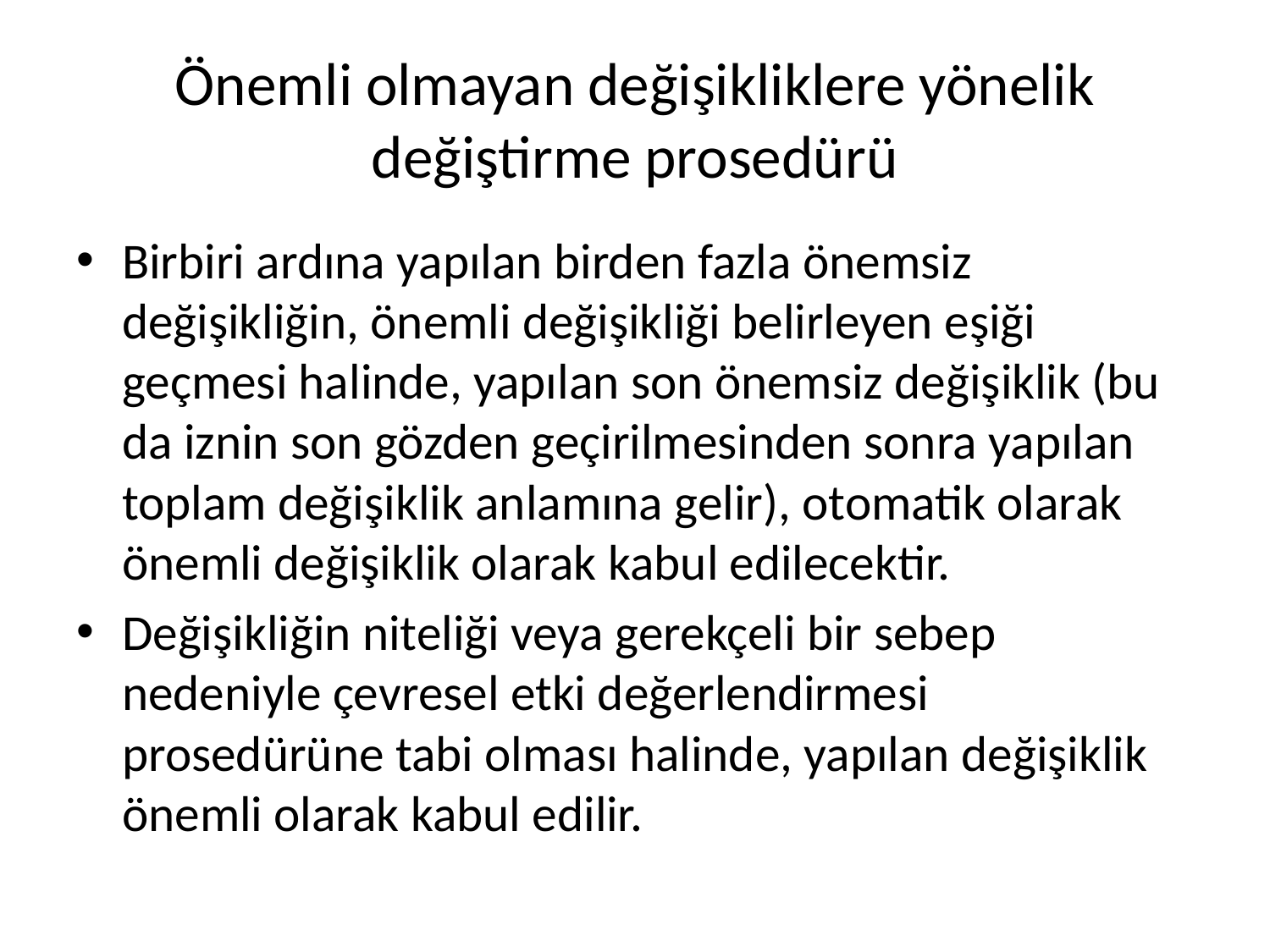

# Önemli olmayan değişikliklere yönelik değiştirme prosedürü
Birbiri ardına yapılan birden fazla önemsiz değişikliğin, önemli değişikliği belirleyen eşiği geçmesi halinde, yapılan son önemsiz değişiklik (bu da iznin son gözden geçirilmesinden sonra yapılan toplam değişiklik anlamına gelir), otomatik olarak önemli değişiklik olarak kabul edilecektir.
Değişikliğin niteliği veya gerekçeli bir sebep nedeniyle çevresel etki değerlendirmesi prosedürüne tabi olması halinde, yapılan değişiklik önemli olarak kabul edilir.